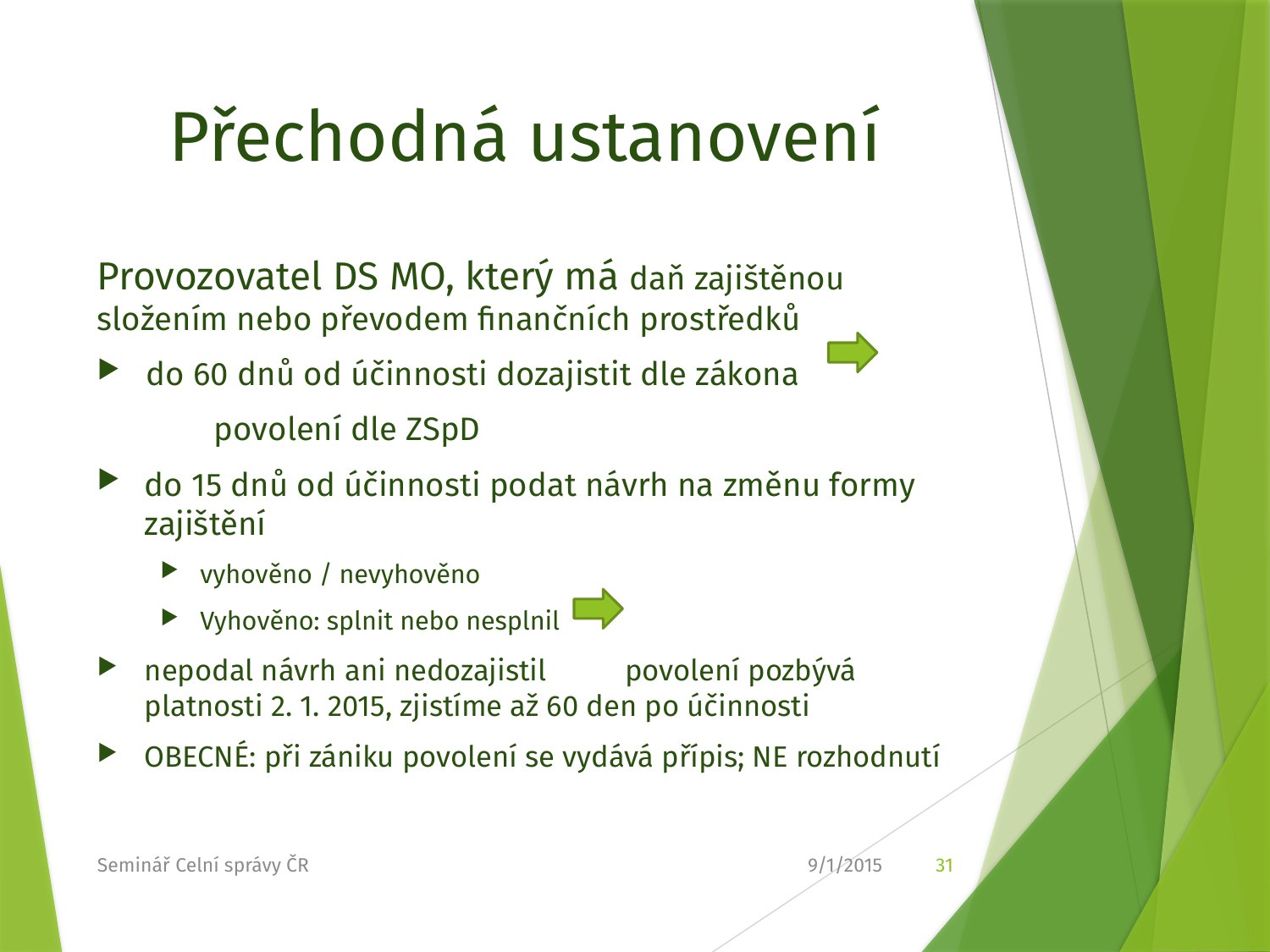

# Přechodná ustanovení
Provozovatel DS MO, který má daň zajištěnou složením nebo převodem finančních prostředků
do 60 dnů od účinnosti dozajistit dle zákona
	povolení dle ZSpD
do 15 dnů od účinnosti podat návrh na změnu formy zajištění
vyhověno / nevyhověno
Vyhověno: splnit nebo nesplnil
nepodal návrh ani nedozajistil          povolení pozbývá platnosti 2. 1. 2015, zjistíme až 60 den po účinnosti
OBECNÉ: při zániku povolení se vydává přípis; NE rozhodnutí

Seminář Celní správy ČR
9/1/2015
31